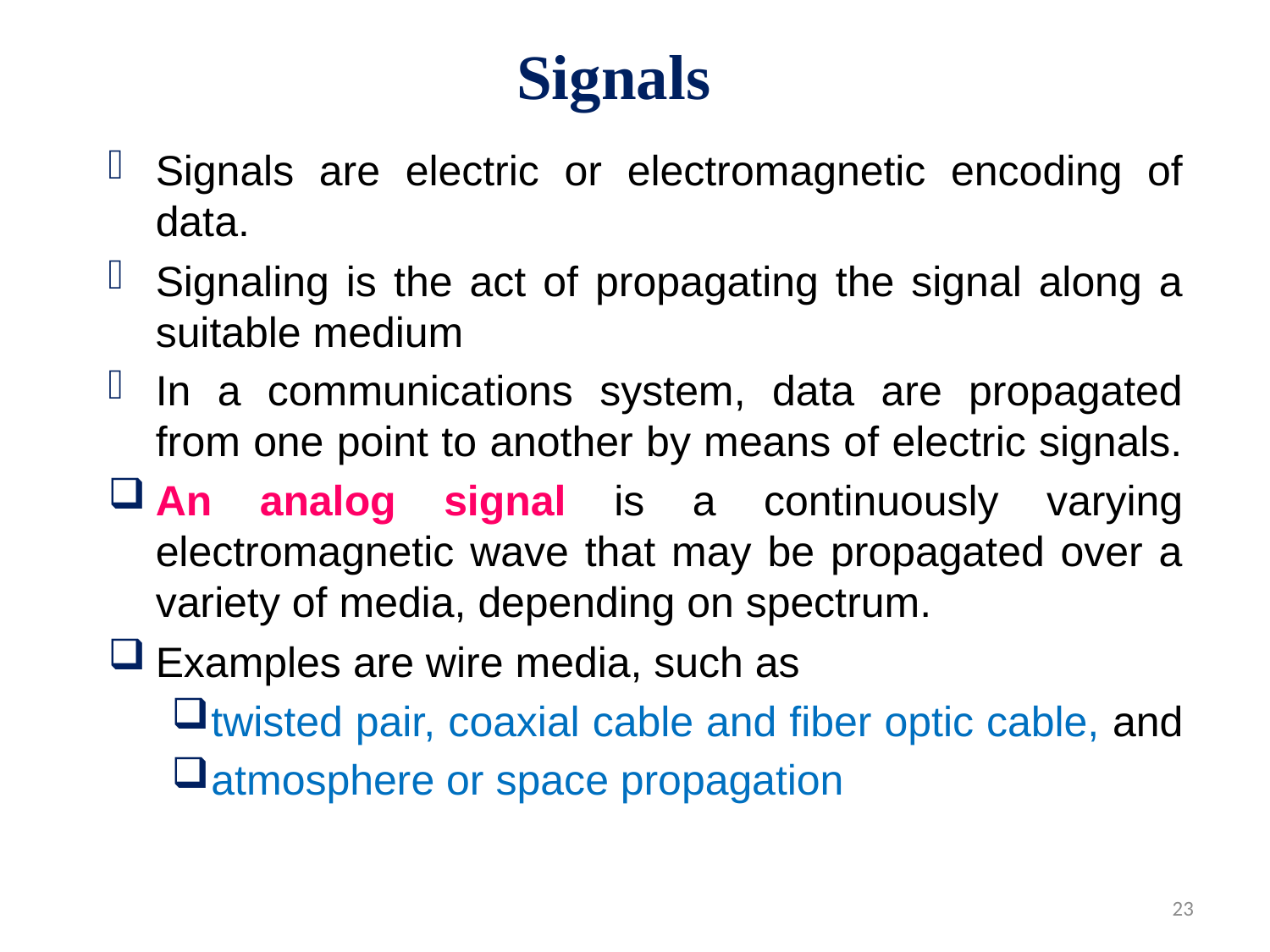

# Signals
Signals are electric or electromagnetic encoding of data.
Signaling is the act of propagating the signal along a suitable medium
In a communications system, data are propagated from one point to another by means of electric signals.
An analog signal is a continuously varying electromagnetic wave that may be propagated over a variety of media, depending on spectrum.
Examples are wire media, such as
twisted pair, coaxial cable and fiber optic cable, and
atmosphere or space propagation

23